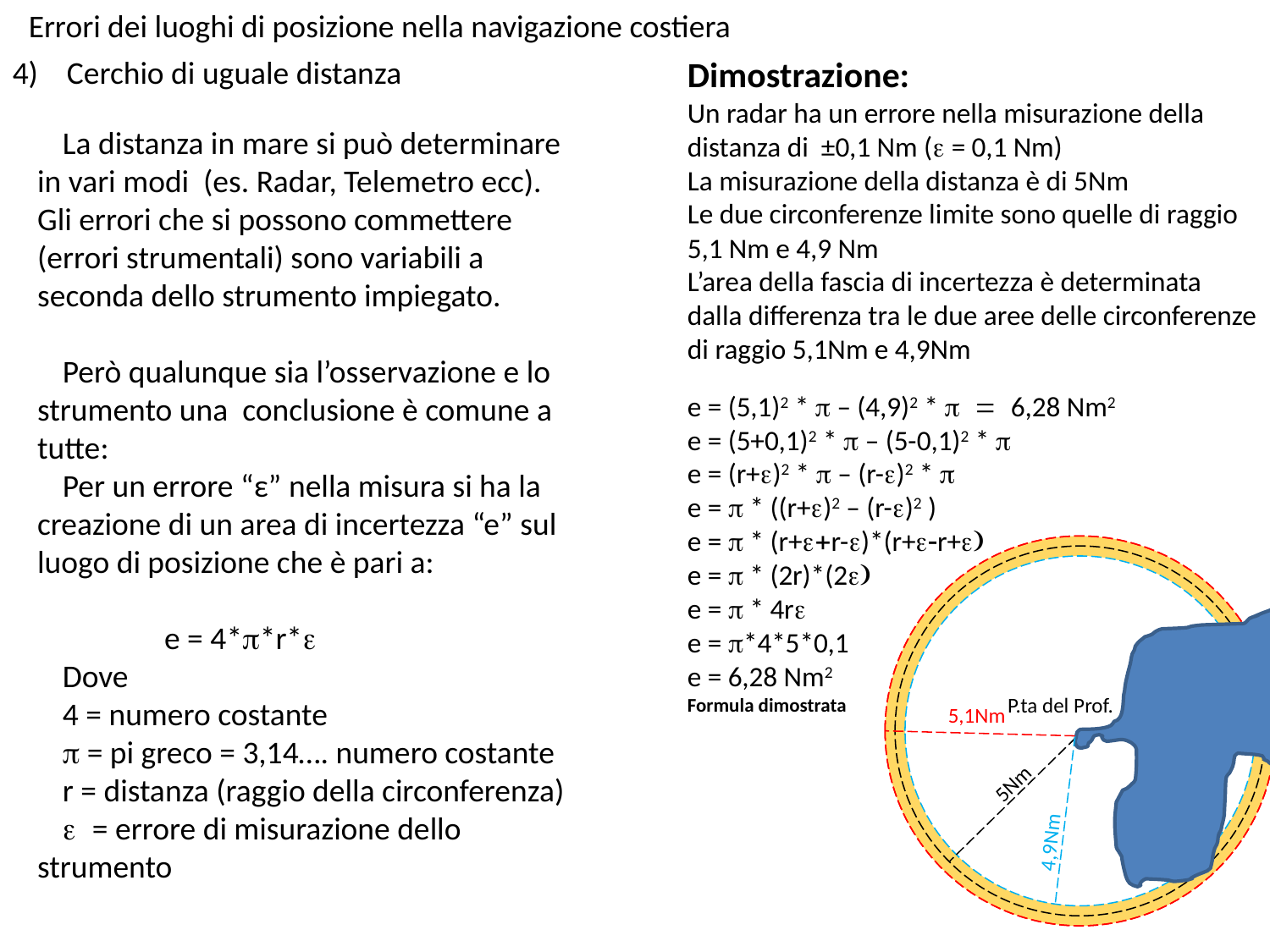

Errori dei luoghi di posizione nella navigazione costiera
4)    Cerchio di uguale distanza
Dimostrazione:
Un radar ha un errore nella misurazione della distanza di  ±0,1 Nm (ε = 0,1 Nm)
La misurazione della distanza è di 5Nm
Le due circonferenze limite sono quelle di raggio 5,1 Nm e 4,9 Nm
L’area della fascia di incertezza è determinata dalla differenza tra le due aree delle circonferenze di raggio 5,1Nm e 4,9Nm

e = (5,1)2 * π – (4,9)2 * π = 6,28 Nm2
e = (5+0,1)2 * π – (5-0,1)2 * π
e = (r+ε)2 * π – (r-ε)2 * π
e = π * ((r+ε)2 – (r-ε)2 )
e = π * (r+ε+r-ε)*(r+ε−r+ε)
e = π * (2r)*(2ε)
e = π * 4rε
e = π*4*5*0,1
e = 6,28 Nm2
Formula dimostrata
La distanza in mare si può determinare in vari modi  (es. Radar, Telemetro ecc). Gli errori che si possono commettere (errori strumentali) sono variabili a seconda dello strumento impiegato.

Però qualunque sia l’osservazione e lo strumento una  conclusione è comune a tutte:
Per un errore “ε” nella misura si ha la creazione di un area di incertezza “e” sul luogo di posizione che è pari a:

	e = 4*π*r*ε
Dove
4 = numero costante
π = pi greco = 3,14…. numero costante
r = distanza (raggio della circonferenza)
ε = errore di misurazione dello strumento

P.ta del Prof.
5,1Nm
5Nm
4,9Nm